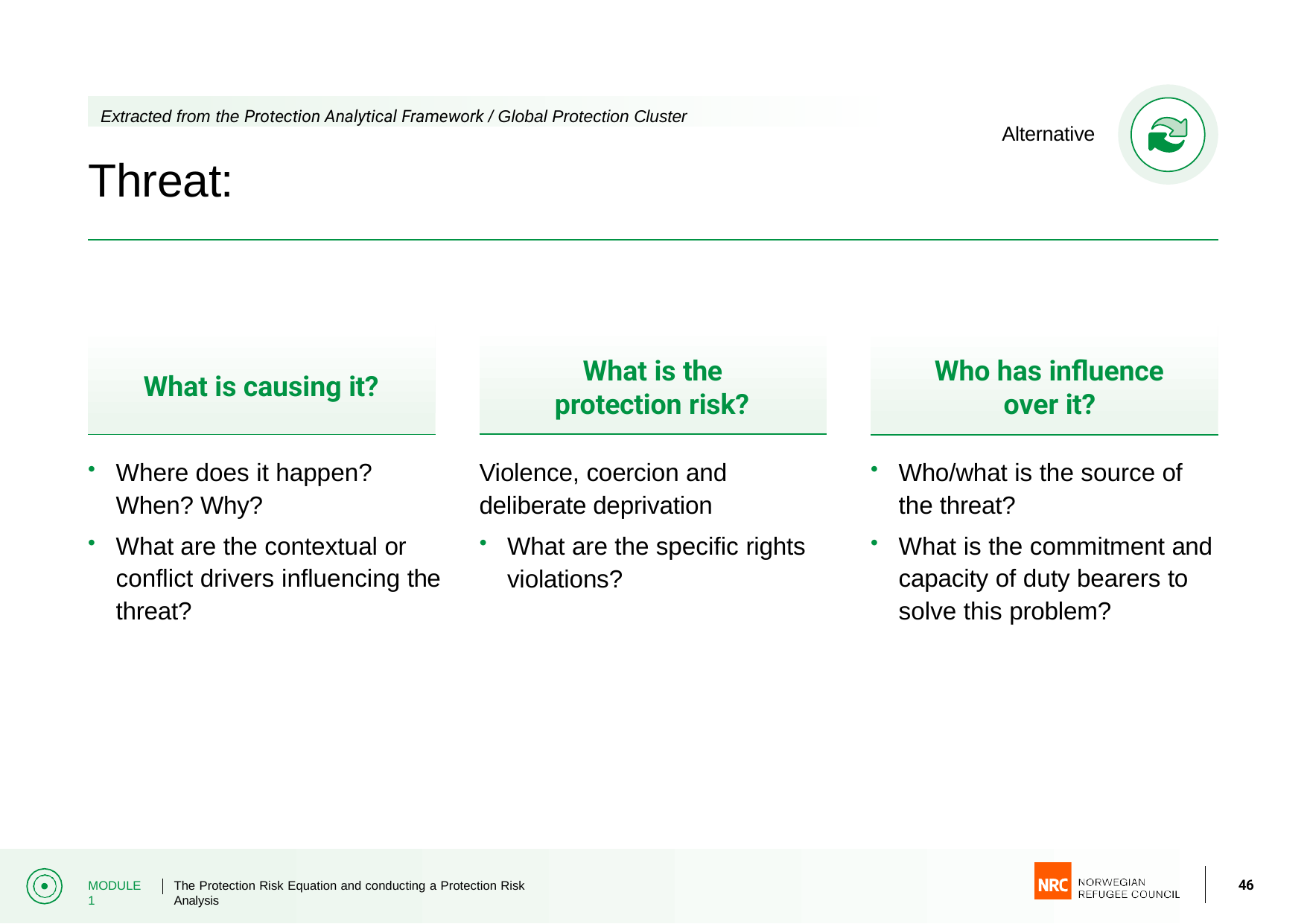

Extracted from the Protection Analytical Framework / Global Protection Cluster
Alternative
# Threat:

What is the protection risk?
Who has influence over it?
What is causing it?
Violence, coercion and deliberate deprivation
What are the specific rights
violations?
Where does it happen? When? Why?
What are the contextual or conflict drivers influencing the threat?
Who/what is the source of the threat?
What is the commitment and capacity of duty bearers to solve this problem?
46
MODULE 1
The Protection Risk Equation and conducting a Protection Risk Analysis